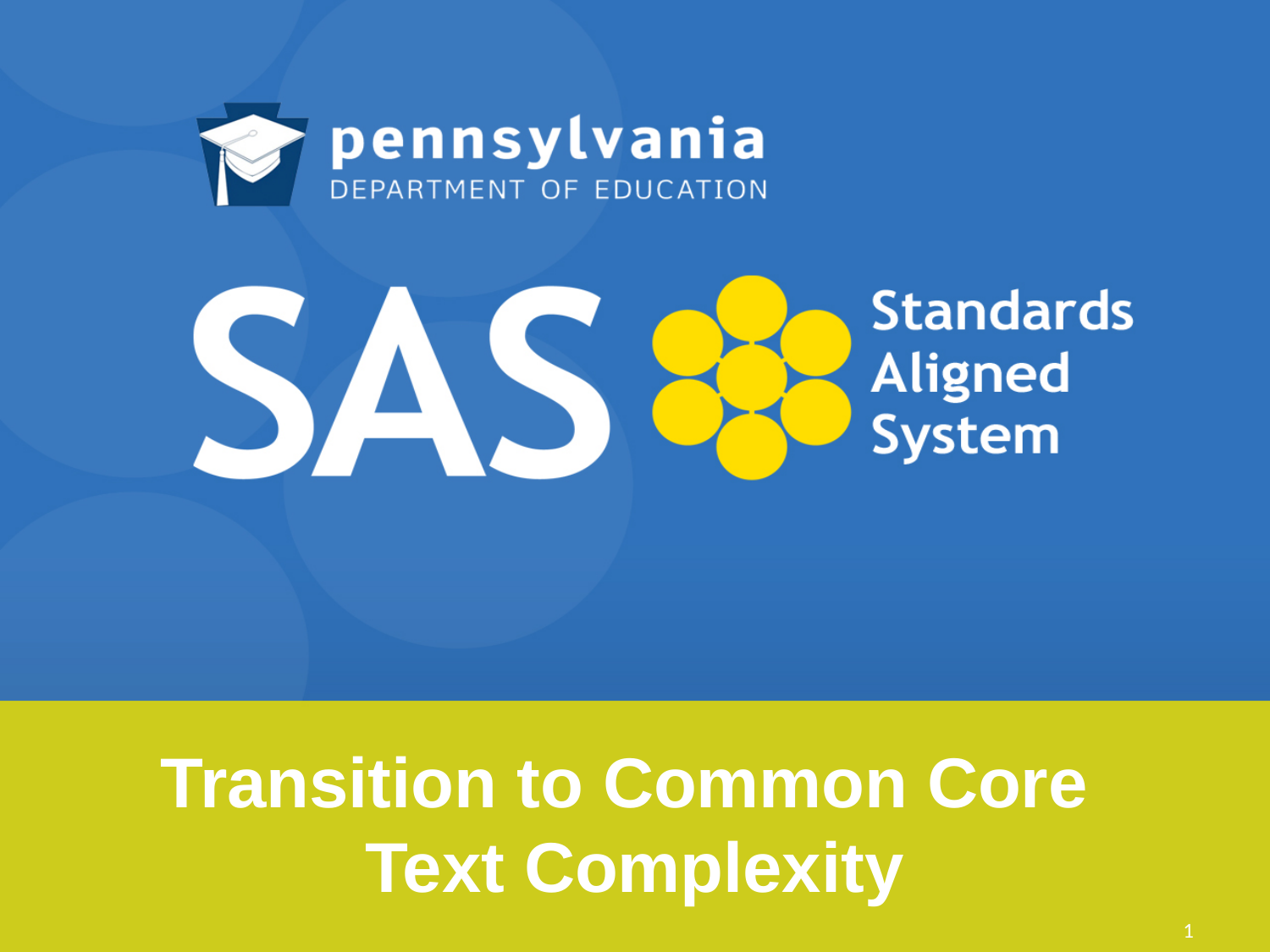

Transition to Common Core
Text Complexity

1